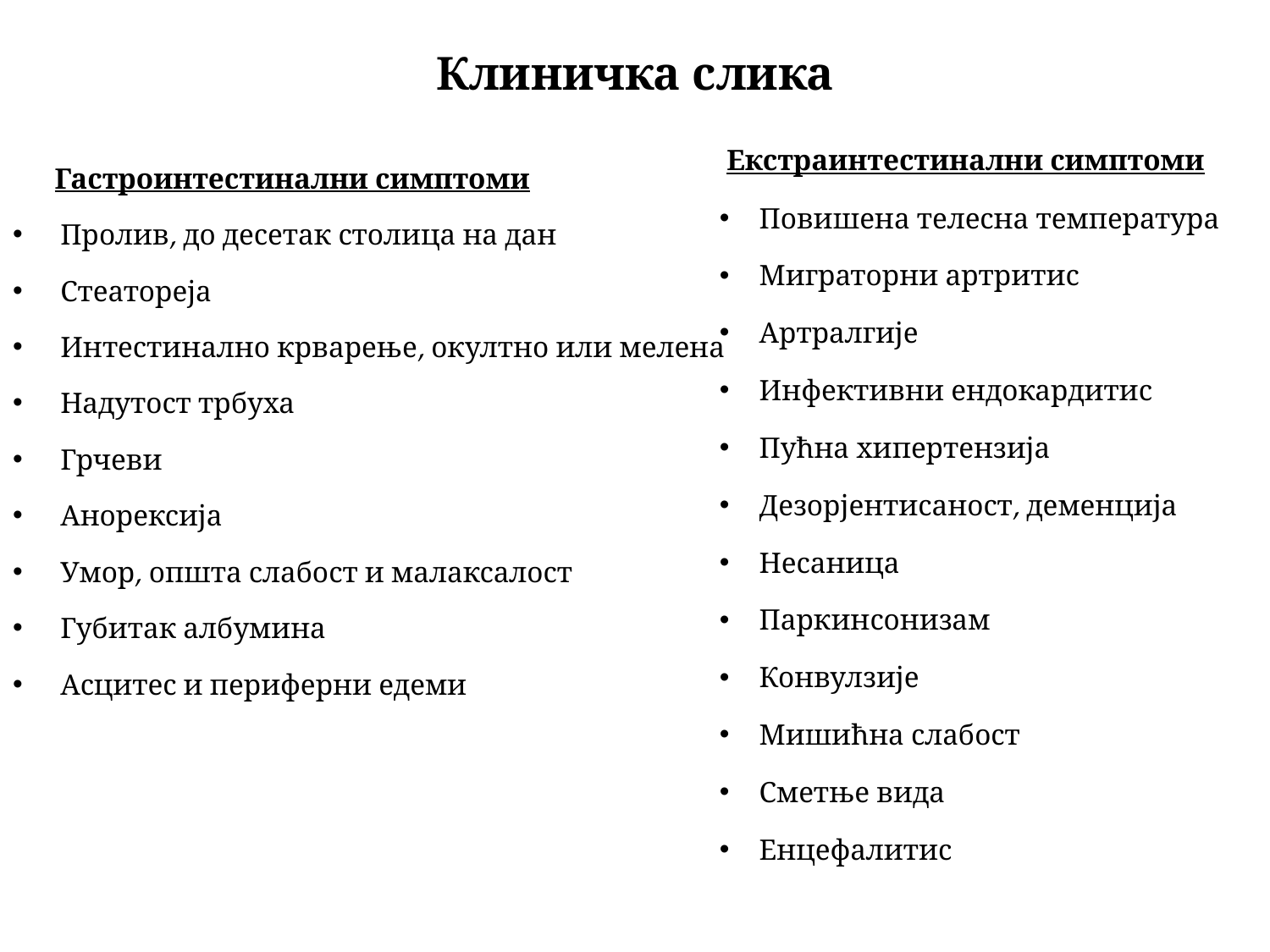

# Клиничка слика
 Екстраинтестинални симптоми
Повишена телесна температура
Миграторни артритис
Артралгије
Инфективни ендокардитис
Пућна хипертензија
Дезорјентисаност, деменција
Несаница
Паркинсонизам
Конвулзије
Мишићна слабост
Сметње вида
Енцефалитис
      Гастроинтестинални симптоми
Пролив, до десетак столица на дан
Стеатореја
Интестинално крварење, окултно или мелена
Надутост трбуха
Грчеви
Анорексија
Умор, општа слабост и малаксалост
Губитак албумина
Асцитес и периферни едеми